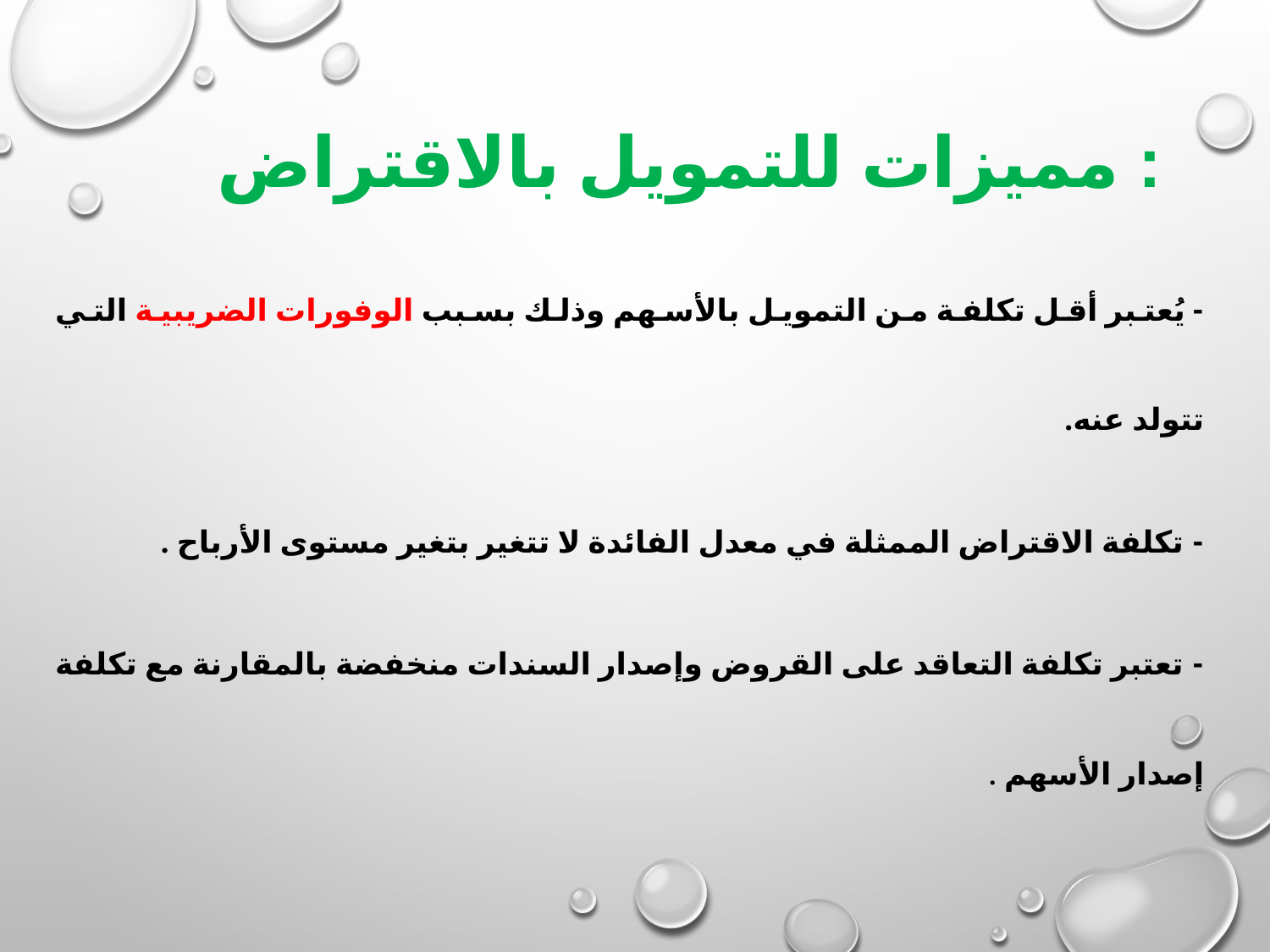

# مميزات للتمويل بالاقتراض :
- يُعتبر أقل تكلفة من التمويل بالأسهم وذلك بسبب الوفورات الضريبية التي تتولد عنه.
- تكلفة الاقتراض الممثلة في معدل الفائدة لا تتغير بتغير مستوى الأرباح .
- تعتبر تكلفة التعاقد على القروض وإصدار السندات منخفضة بالمقارنة مع تكلفة إصدار الأسهم .